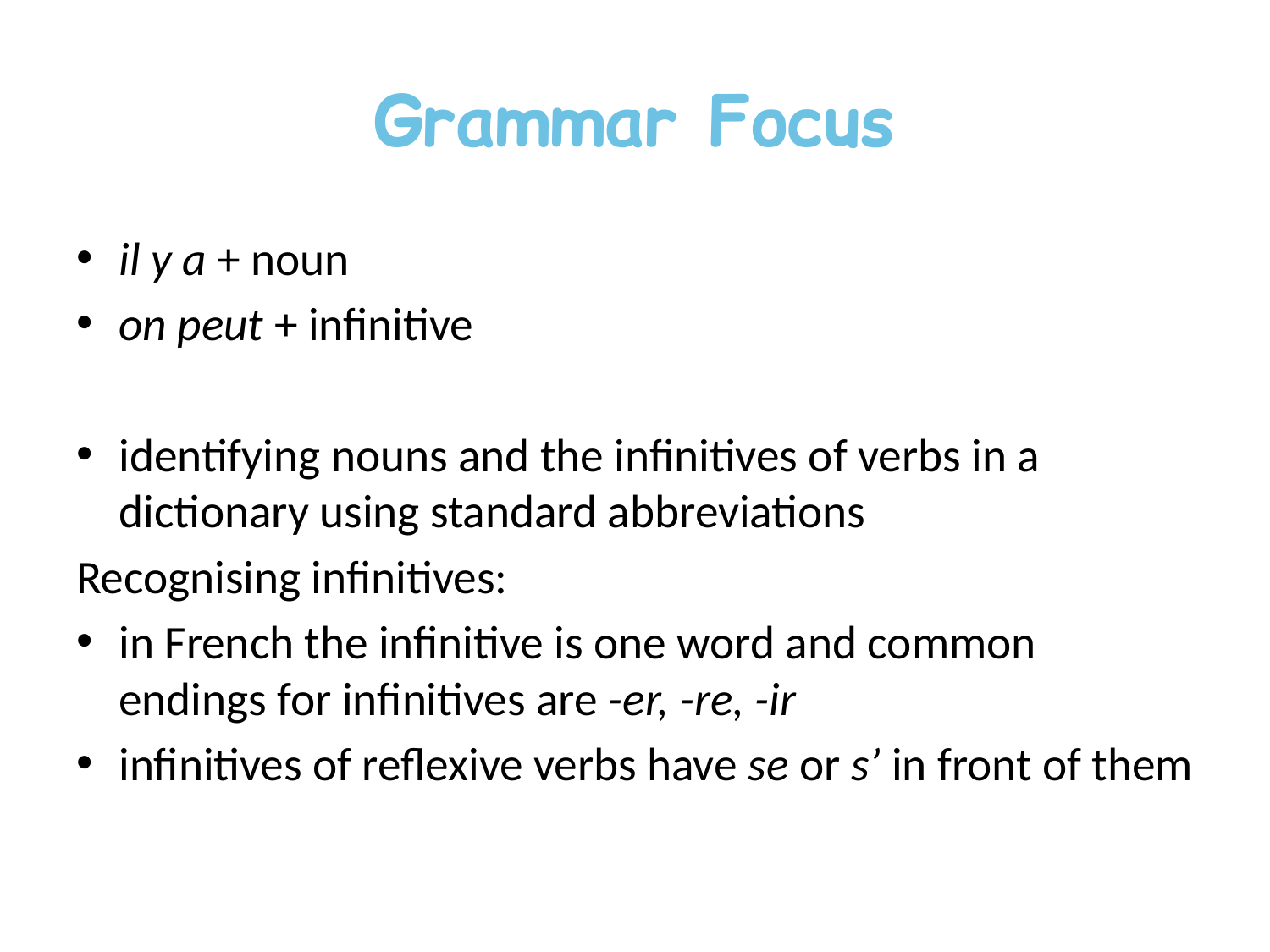

# Grammar Focus
il y a + noun
on peut + infinitive

identifying nouns and the infinitives of verbs in a dictionary using standard abbreviations
Recognising infinitives:
in French the infinitive is one word and common endings for infinitives are -er, -re, -ir
infinitives of reflexive verbs have se or s’ in front of them